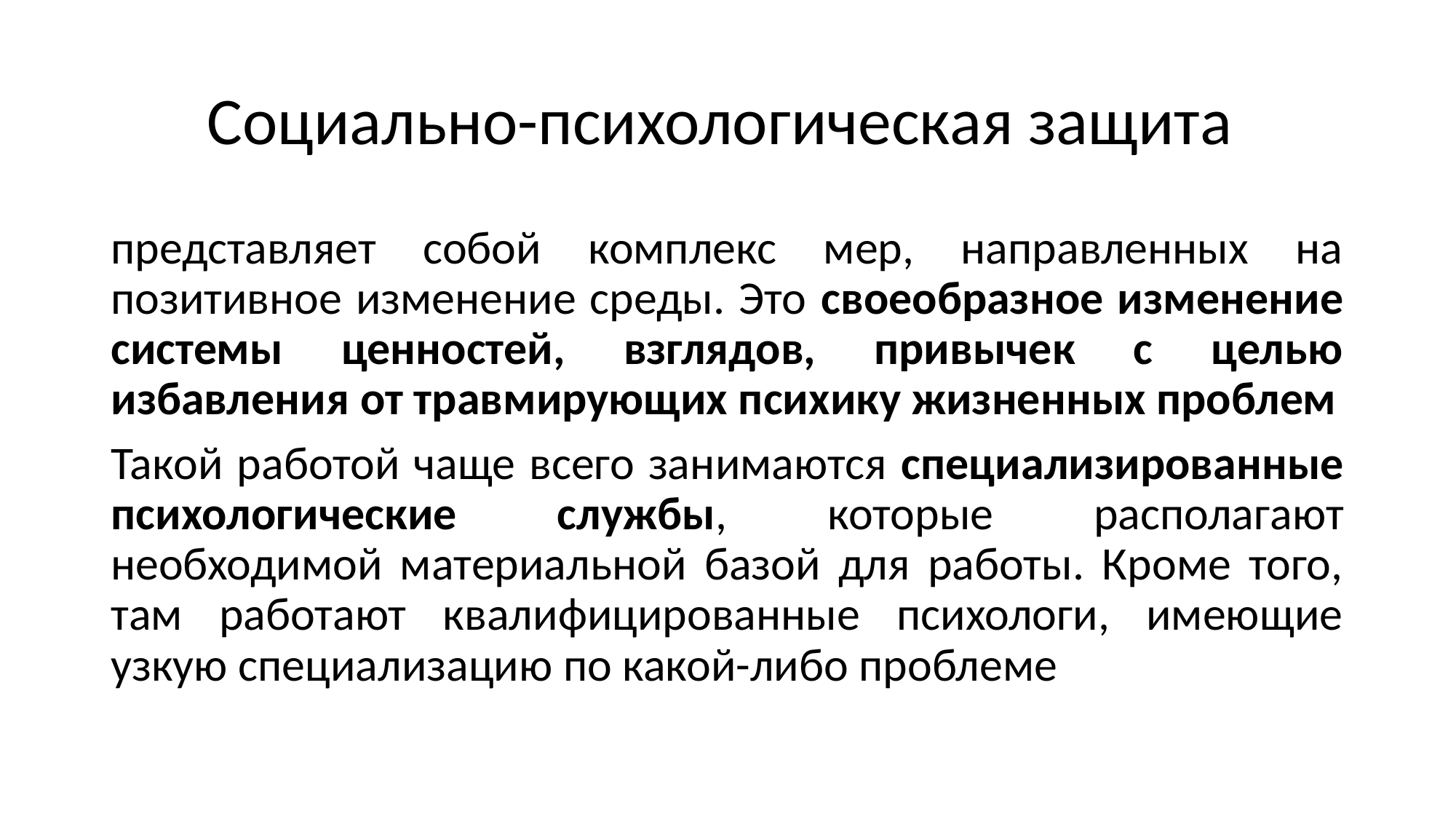

# Социально-психологическая защита
представляет собой комплекс мер, направленных на позитивное изменение среды. Это своеобразное изменение системы ценностей, взглядов, привычек с целью избавления от травмирующих психику жизненных проблем
Такой работой чаще всего занимаются специализированные психологические службы, которые располагают необходимой материальной базой для работы. Кроме того, там работают квалифицированные психологи, имеющие узкую специализацию по какой-либо проблеме